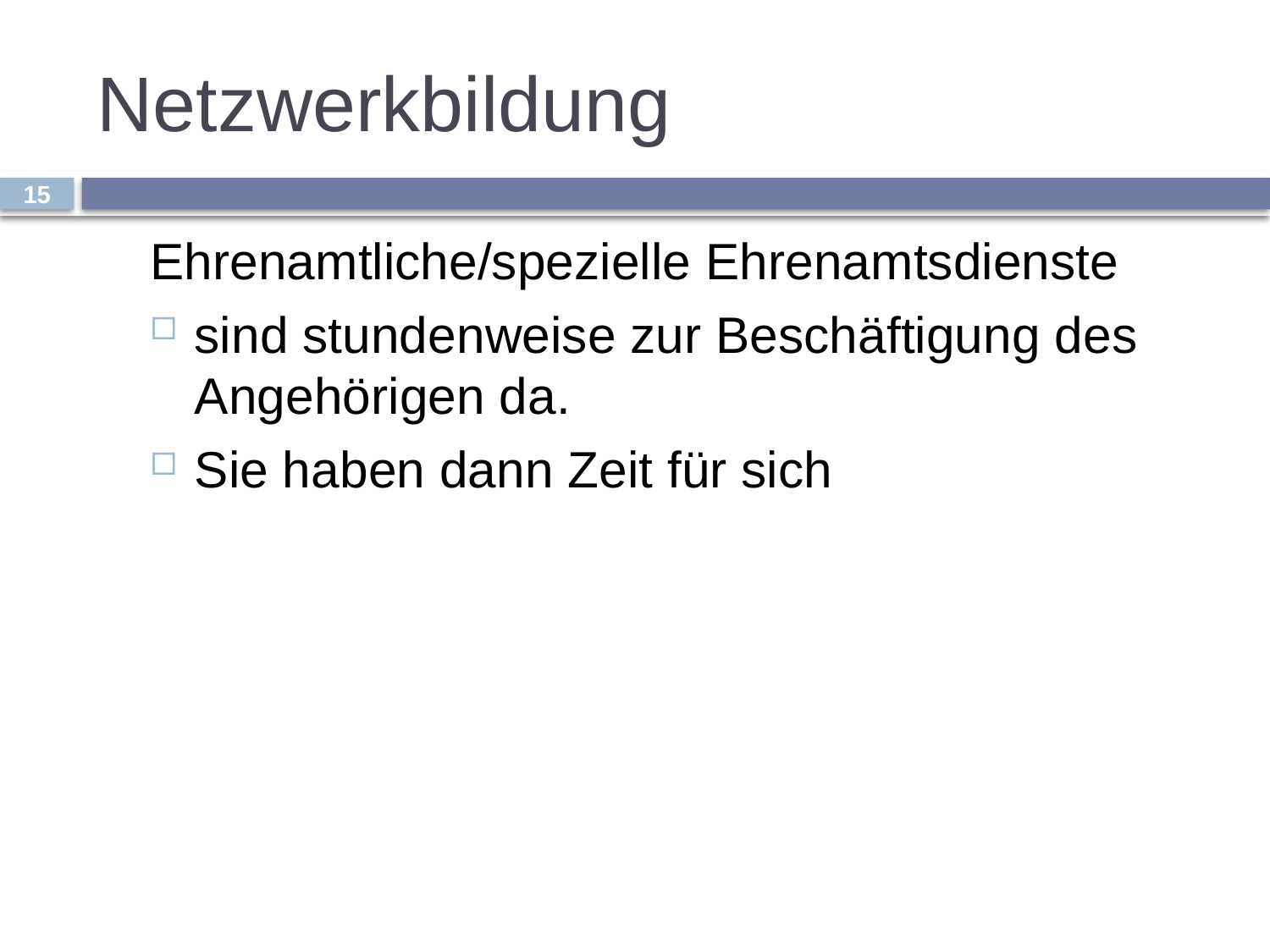

# Netzwerkbildung
15
Ehrenamtliche/spezielle Ehrenamtsdienste
sind stundenweise zur Beschäftigung des Angehörigen da.
Sie haben dann Zeit für sich